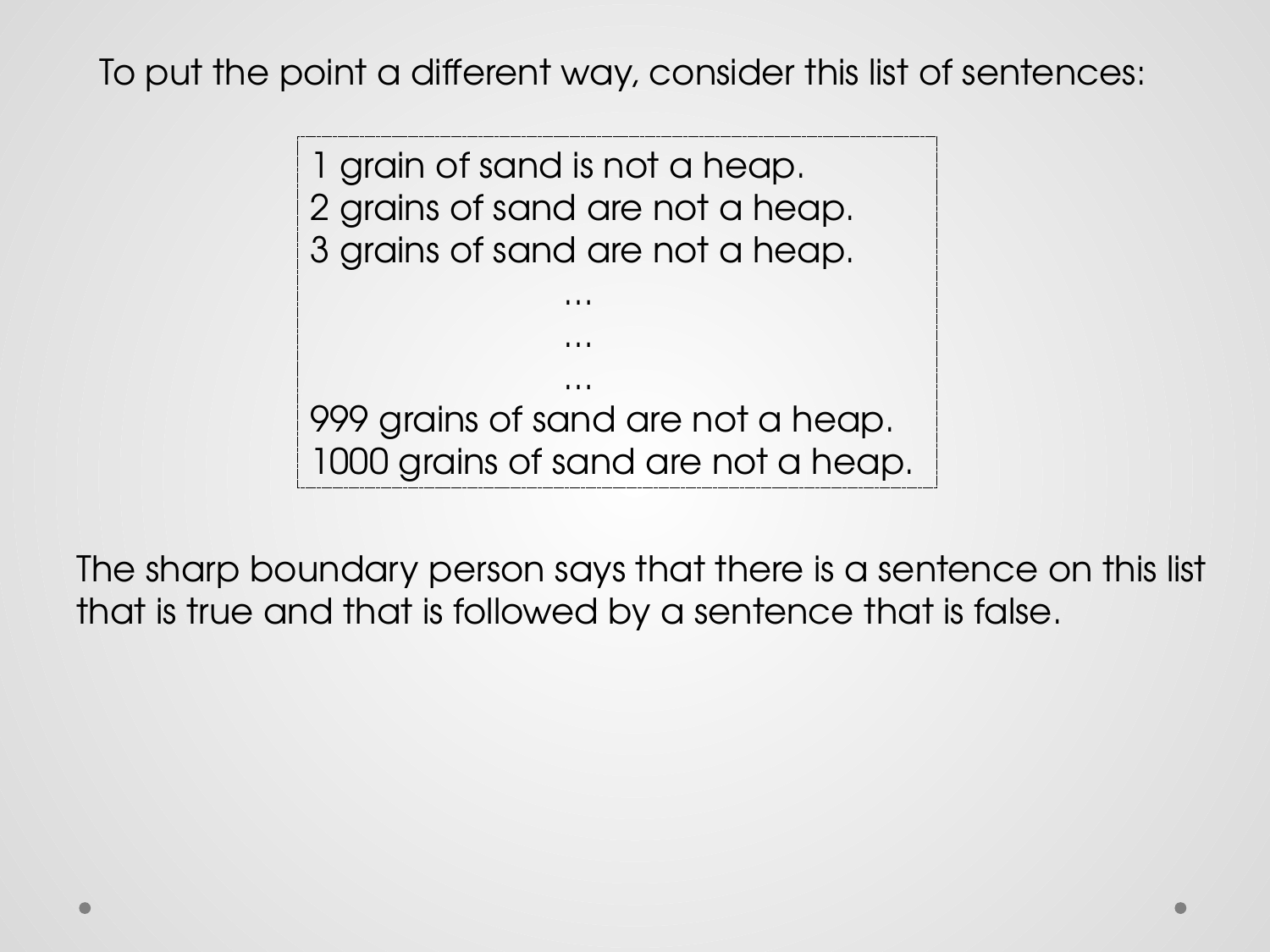

To put the point a different way, consider this list of sentences:
1 grain of sand is not a heap.
2 grains of sand are not a heap.
3 grains of sand are not a heap.
		…
		…
		…
999 grains of sand are not a heap.
1000 grains of sand are not a heap.
The sharp boundary person says that there is a sentence on this list that is true and that is followed by a sentence that is false.